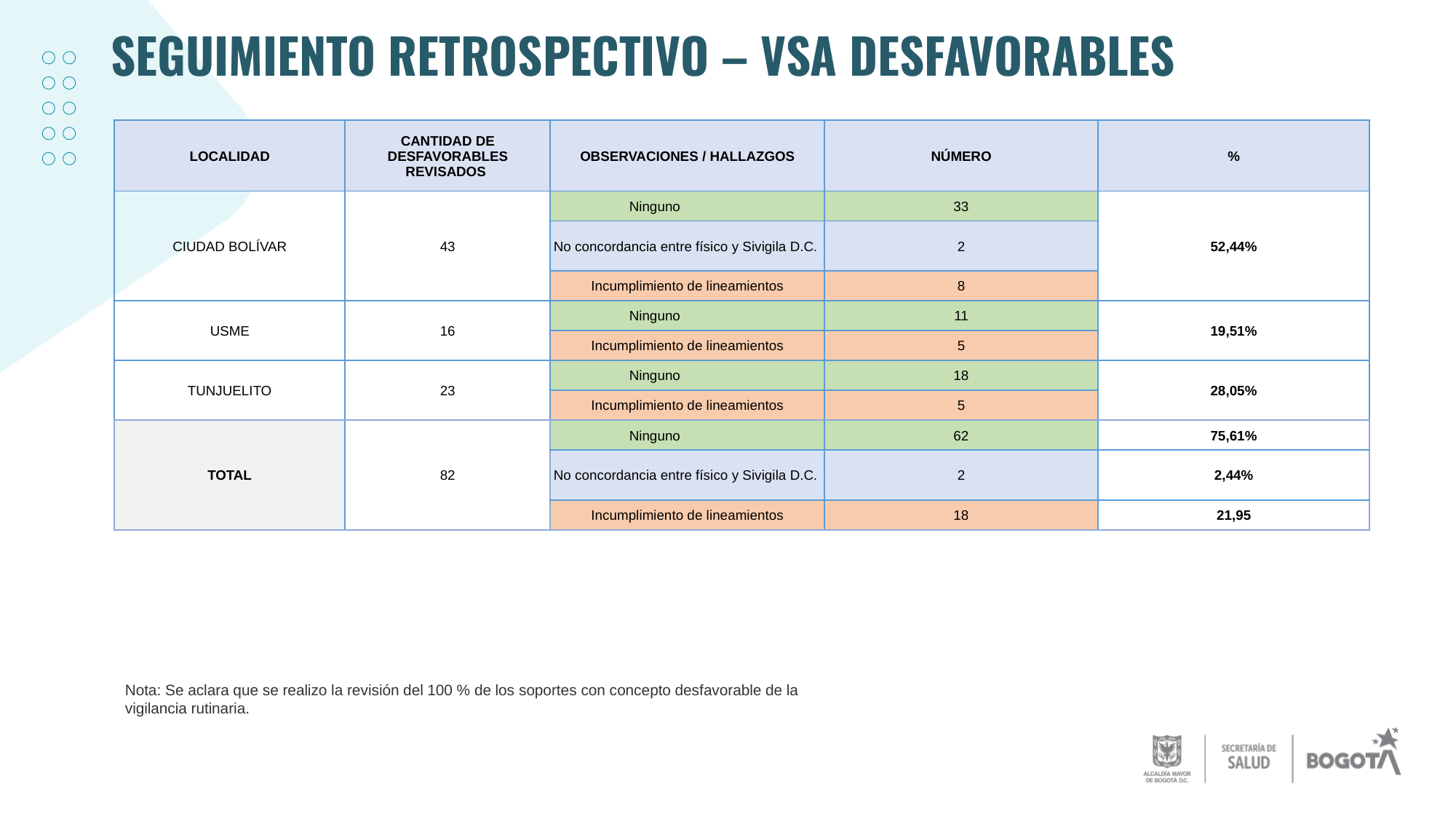

# SEGUIMIENTO RETROSPECTIVO – VSA DESFAVORABLES
| LOCALIDAD | CANTIDAD DE DESFAVORABLES REVISADOS | OBSERVACIONES / HALLAZGOS | NÚMERO | % |
| --- | --- | --- | --- | --- |
| CIUDAD BOLÍVAR | 43 | Ninguno | 33 | 52,44% |
|  |  | No concordancia entre físico y Sivigila D.C. | 2 |  |
|  |  | Incumplimiento de lineamientos | 8 |  |
| USME | 16 | Ninguno | 11 | 19,51% |
|  |  | Incumplimiento de lineamientos | 5 |  |
| TUNJUELITO | 23 | Ninguno | 18 | 28,05% |
|  |  | Incumplimiento de lineamientos | 5 |  |
| TOTAL | 82 | Ninguno | 62 | 75,61% |
|  |  | No concordancia entre físico y Sivigila D.C. | 2 | 2,44% |
|  |  | Incumplimiento de lineamientos | 18 | 21,95 |
Nota: Se aclara que se realizo la revisión del 100 % de los soportes con concepto desfavorable de la vigilancia rutinaria.